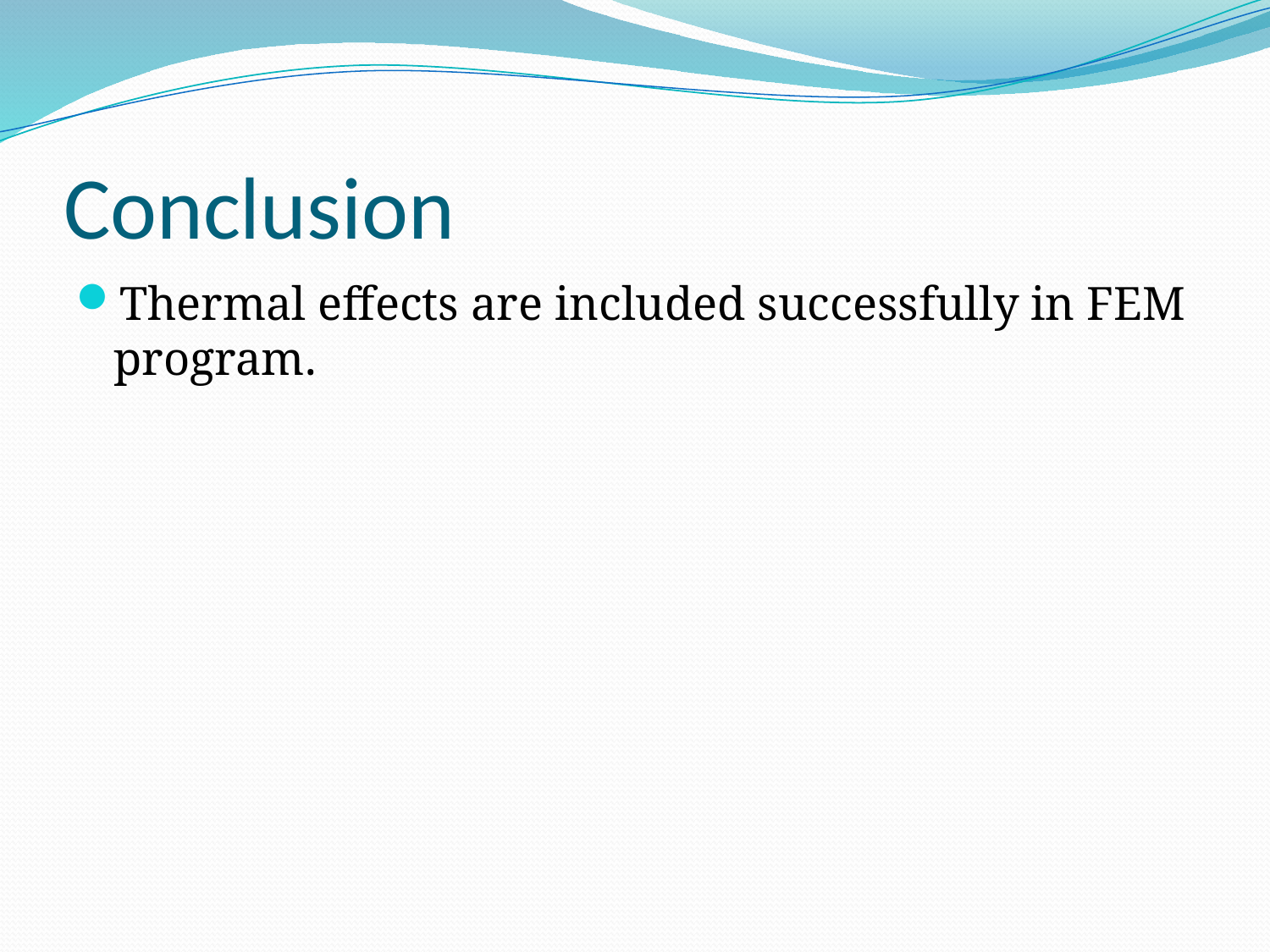

# Conclusion
Thermal effects are included successfully in FEM program.